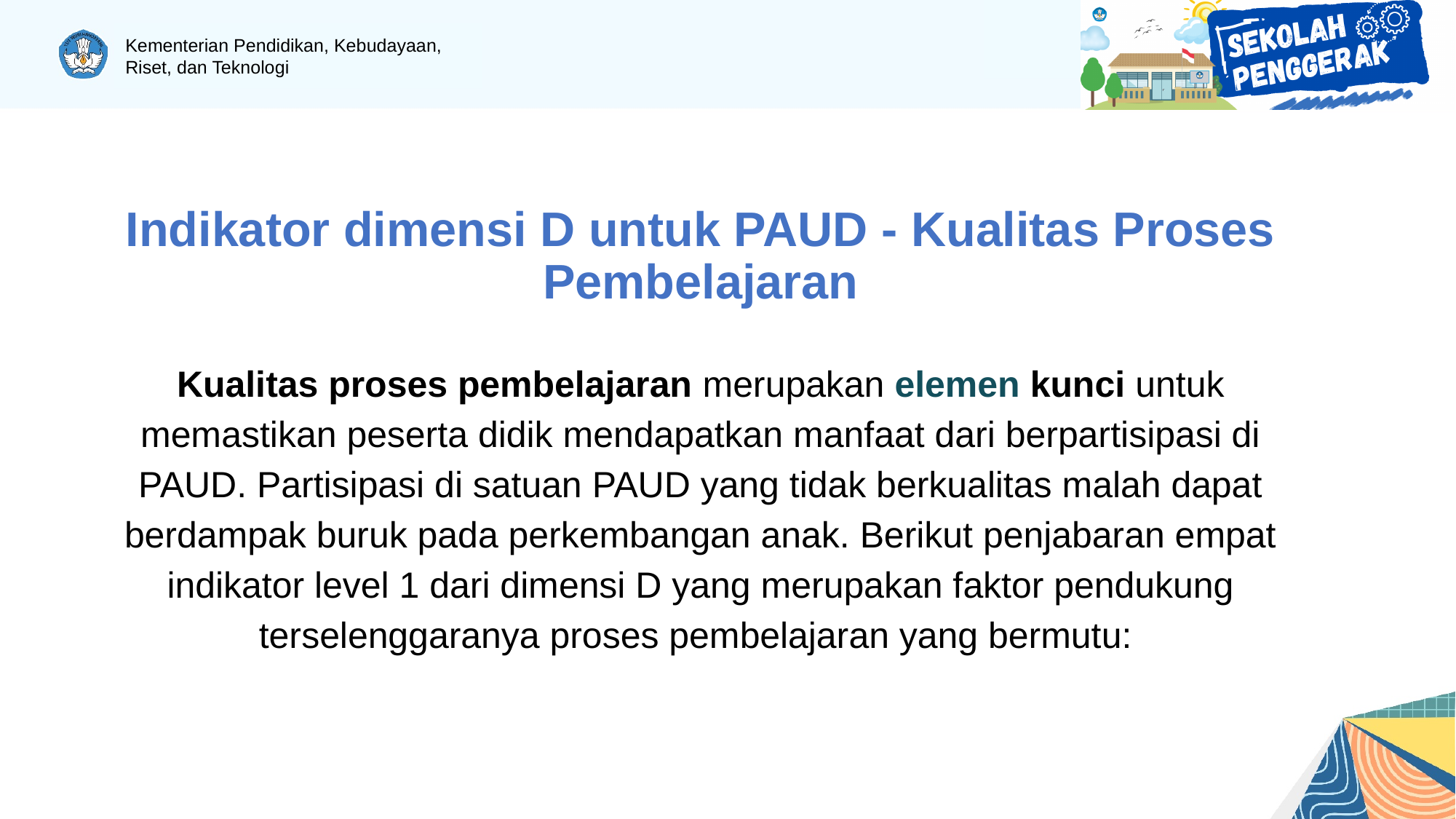

Indikator dimensi D untuk PAUD - Kualitas Proses Pembelajaran
Kualitas proses pembelajaran merupakan elemen kunci untuk memastikan peserta didik mendapatkan manfaat dari berpartisipasi di PAUD. Partisipasi di satuan PAUD yang tidak berkualitas malah dapat berdampak buruk pada perkembangan anak. Berikut penjabaran empat indikator level 1 dari dimensi D yang merupakan faktor pendukung terselenggaranya proses pembelajaran yang bermutu: